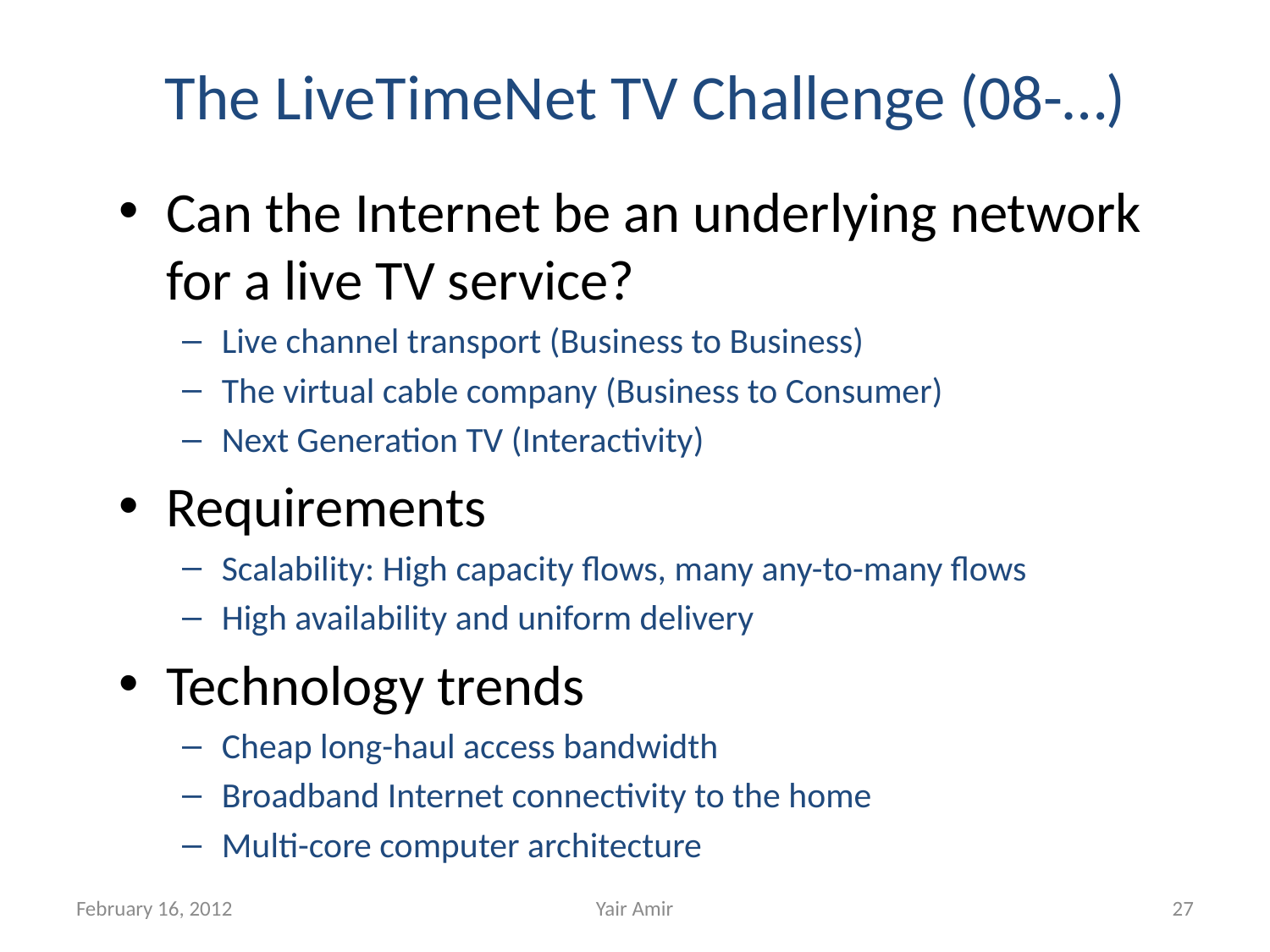

# The LiveTimeNet TV Challenge (08-…)
Can the Internet be an underlying network for a live TV service?
Live channel transport (Business to Business)
The virtual cable company (Business to Consumer)
Next Generation TV (Interactivity)
Requirements
Scalability: High capacity flows, many any-to-many flows
High availability and uniform delivery
Technology trends
Cheap long-haul access bandwidth
Broadband Internet connectivity to the home
Multi-core computer architecture
February 16, 2012
Yair Amir
27